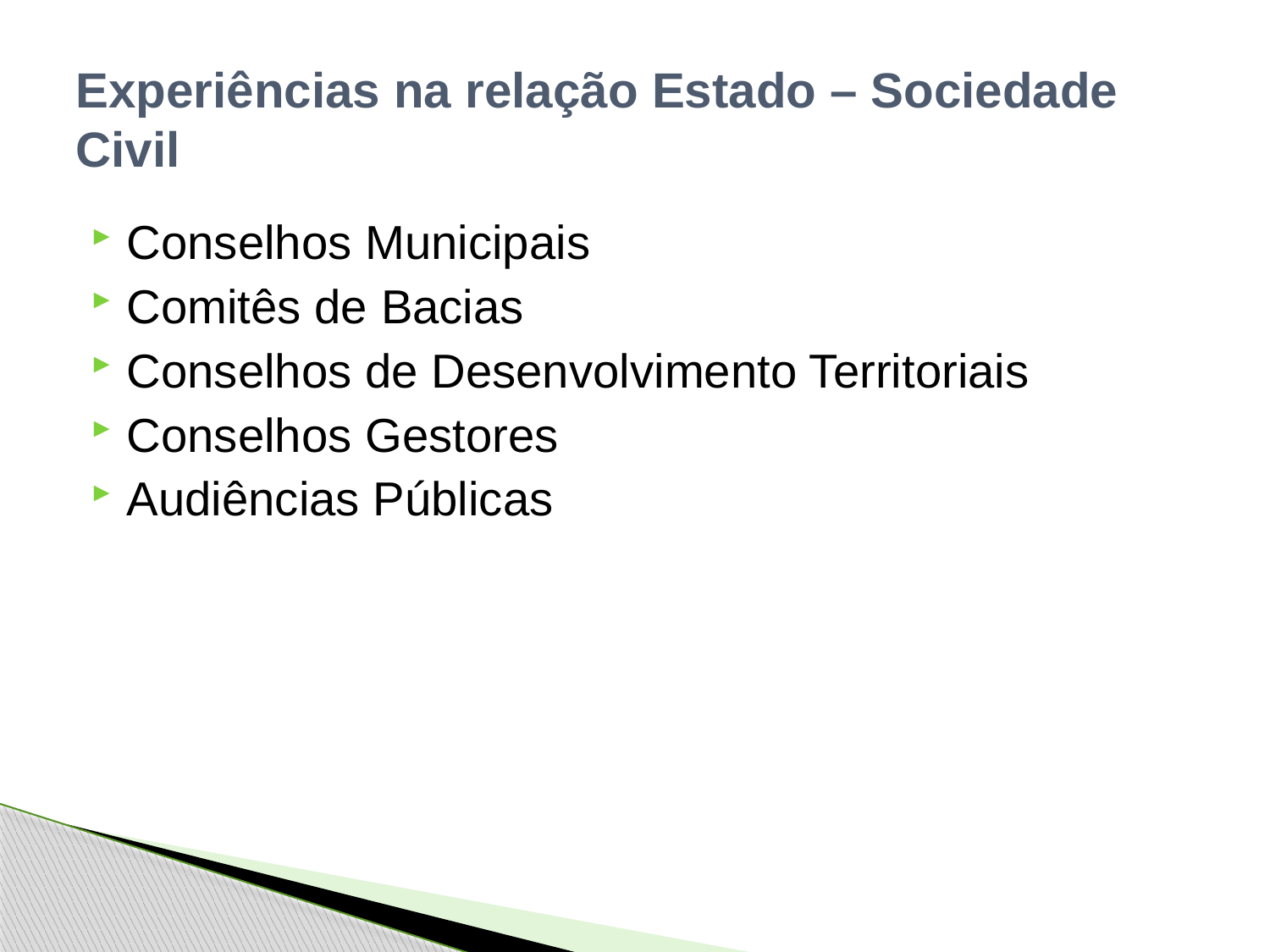

# Experiências na relação Estado – Sociedade Civil
Conselhos Municipais
Comitês de Bacias
Conselhos de Desenvolvimento Territoriais
Conselhos Gestores
Audiências Públicas